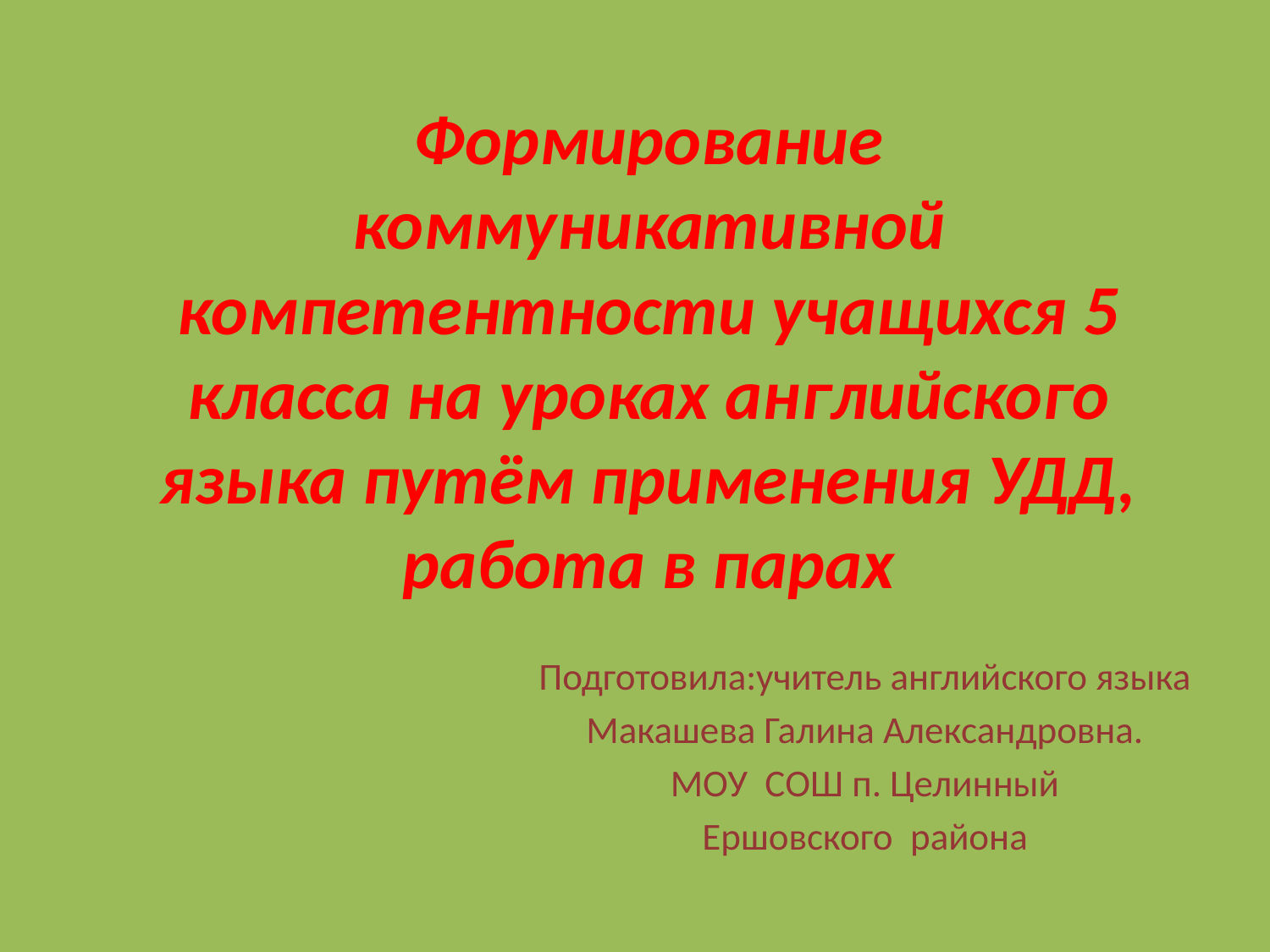

# Формирование коммуникативной компетентности учащихся 5 класса на уроках английского языка путём применения УДД, работа в парах
Подготовила:учитель английского языка
Макашева Галина Александровна.
МОУ  СОШ п. Целинный
Ершовского  района